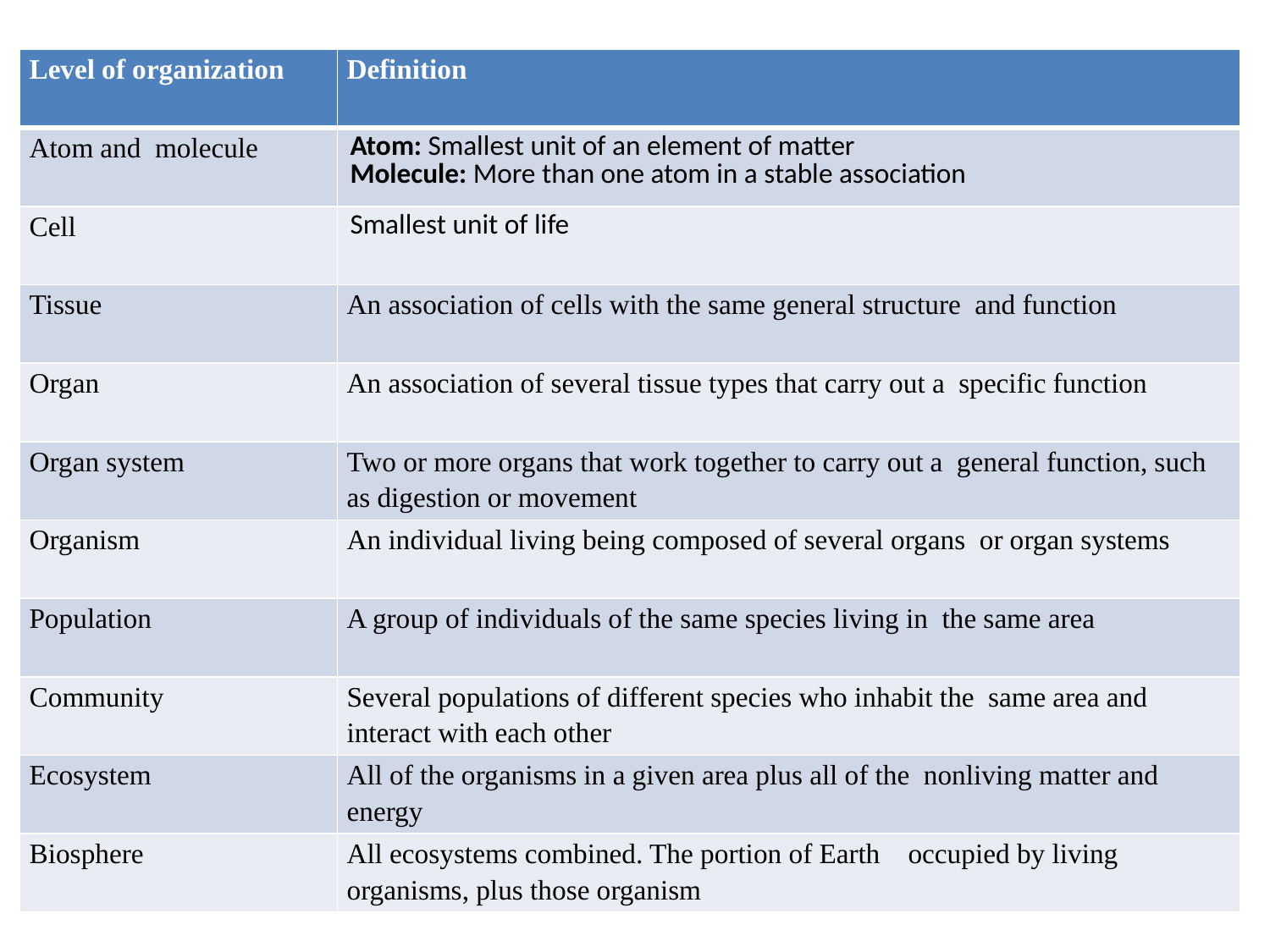

#
| Level of organization | Definition |
| --- | --- |
| Atom and molecule | Atom: Smallest unit of an element of matter Molecule: More than one atom in a stable association |
| Cell | Smallest unit of life |
| Tissue | An association of cells with the same general structure and function |
| Organ | An association of several tissue types that carry out a specific function |
| Organ system | Two or more organs that work together to carry out a general function, such as digestion or movement |
| Organism | An individual living being composed of several organs or organ systems |
| Population | A group of individuals of the same species living in the same area |
| Community | Several populations of different species who inhabit the same area and interact with each other |
| Ecosystem | All of the organisms in a given area plus all of the nonliving matter and energy |
| Biosphere | All ecosystems combined. The portion of Earth occupied by living organisms, plus those organism |